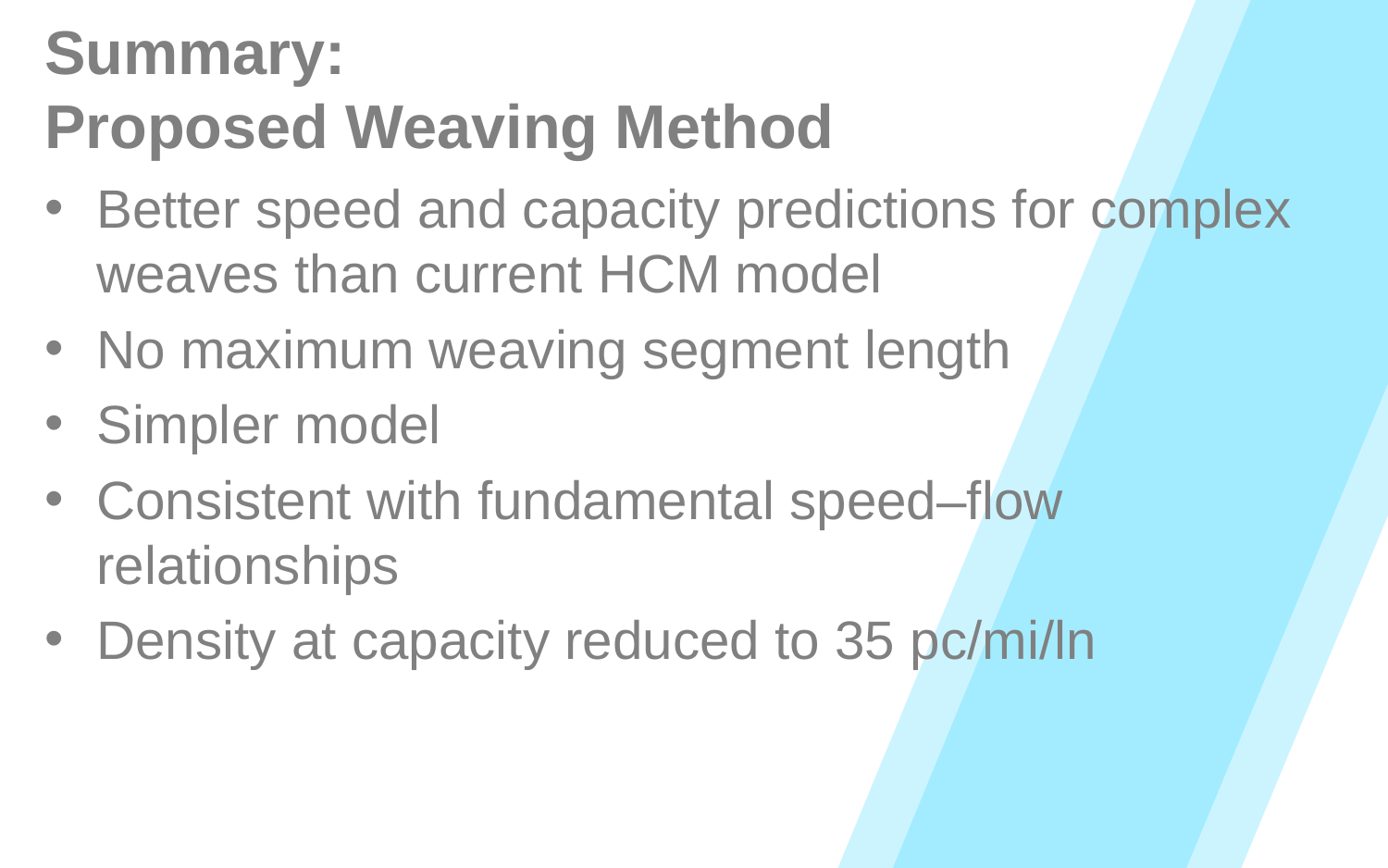

# Summary: Proposed Weaving Method
Better speed and capacity predictions for complex weaves than current HCM model
No maximum weaving segment length
Simpler model
Consistent with fundamental speed–flow relationships
Density at capacity reduced to 35 pc/mi/ln